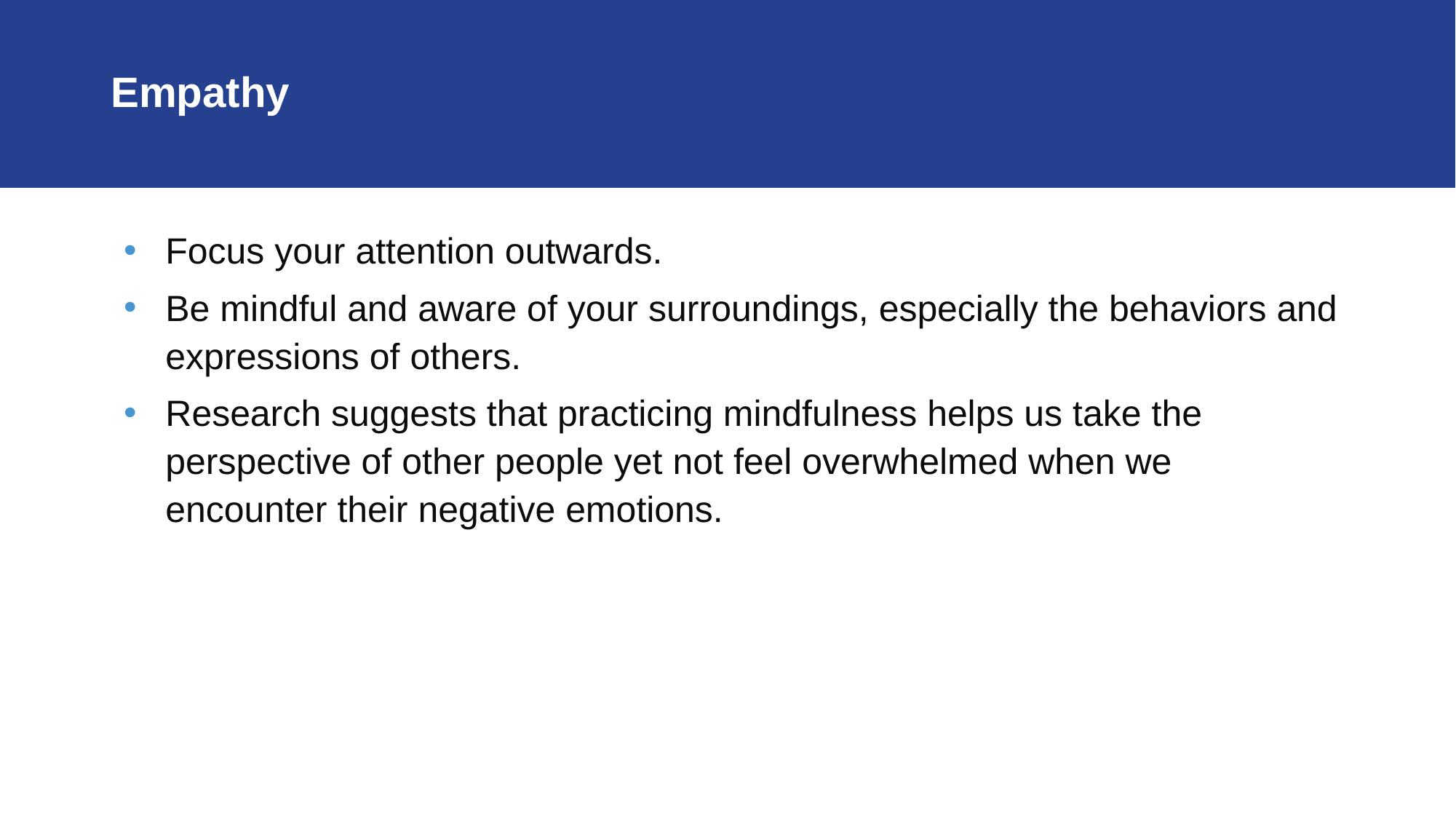

# Empathy
Focus your attention outwards.
Be mindful and aware of your surroundings, especially the behaviors and expressions of others.
Research suggests that practicing mindfulness helps us take the perspective of other people yet not feel overwhelmed when we encounter their negative emotions.